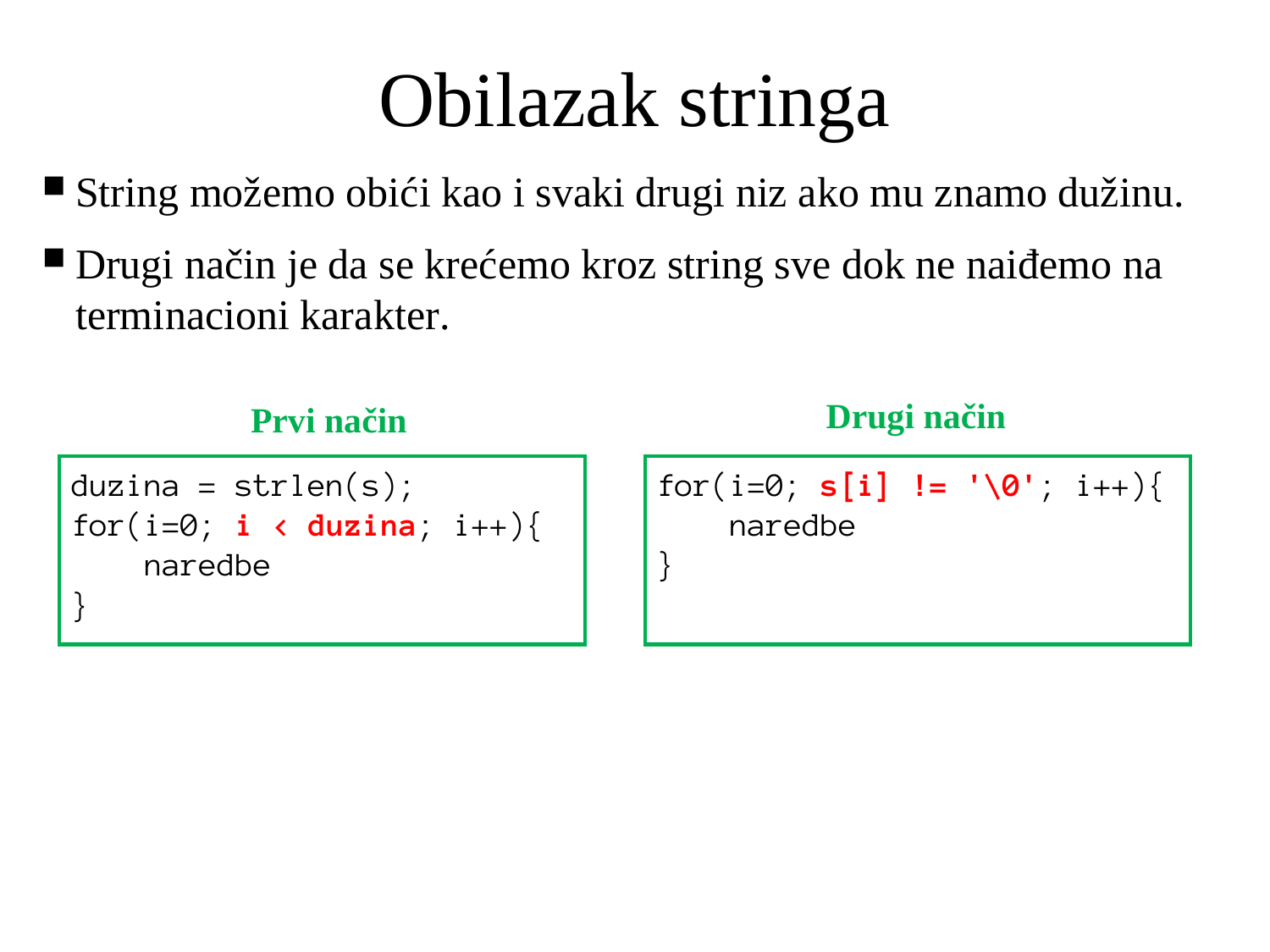

# Obilazak stringa
String možemo obići kao i svaki drugi niz ako mu znamo dužinu.
Drugi način je da se krećemo kroz string sve dok ne naiđemo na terminacioni karakter.
Drugi način
Prvi način
duzina = strlen(s);
for(i=0; i < duzina; i++){
    naredbe
}
for(i=0; s[i] != '\0'; i++){
    naredbe
}